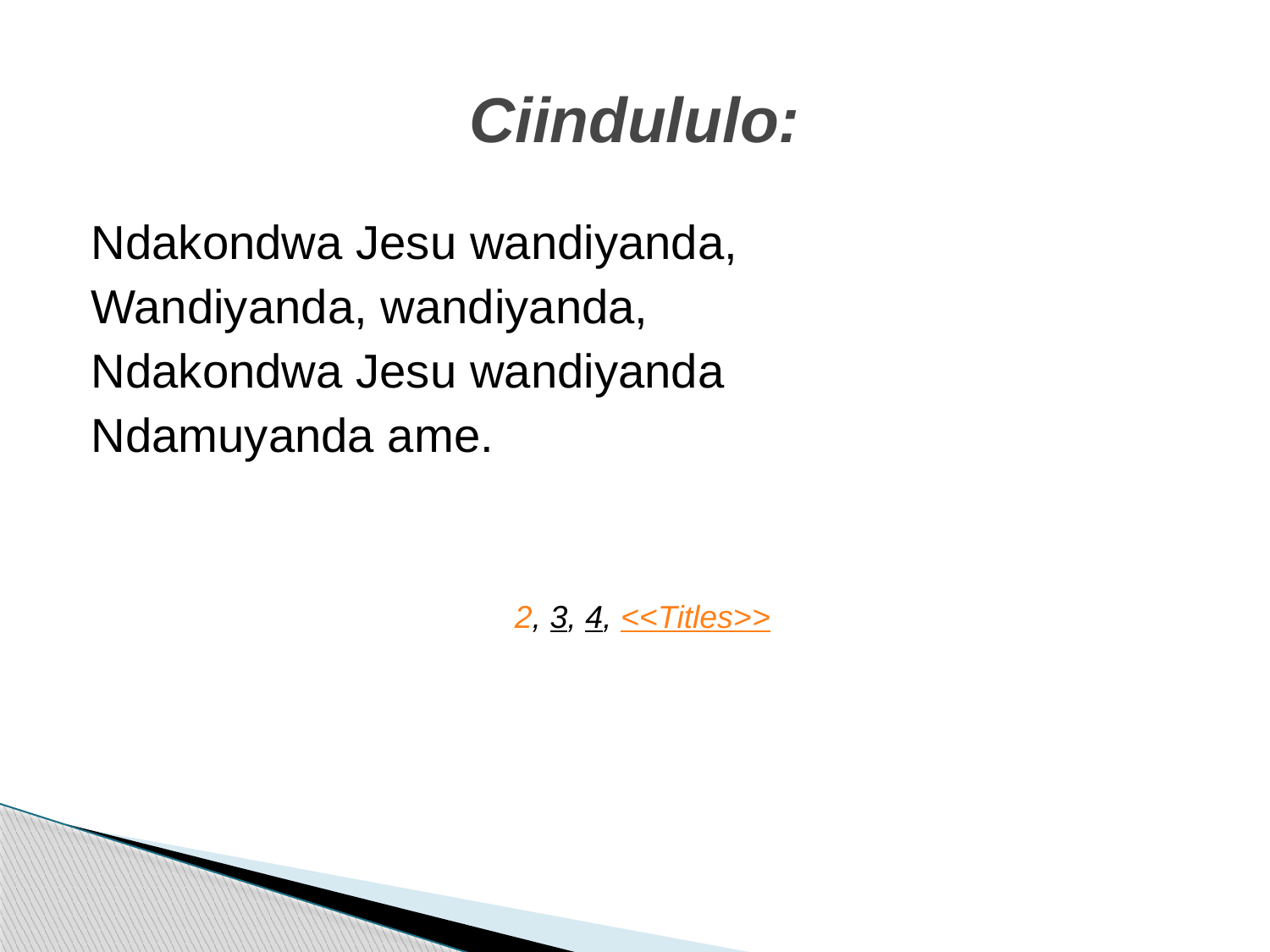

# Ciindululo:
Ndakondwa Jesu wandiyanda,
Wandiyanda, wandiyanda,
Ndakondwa Jesu wandiyanda
Ndamuyanda ame.

2, 3, 4, <<Titles>>